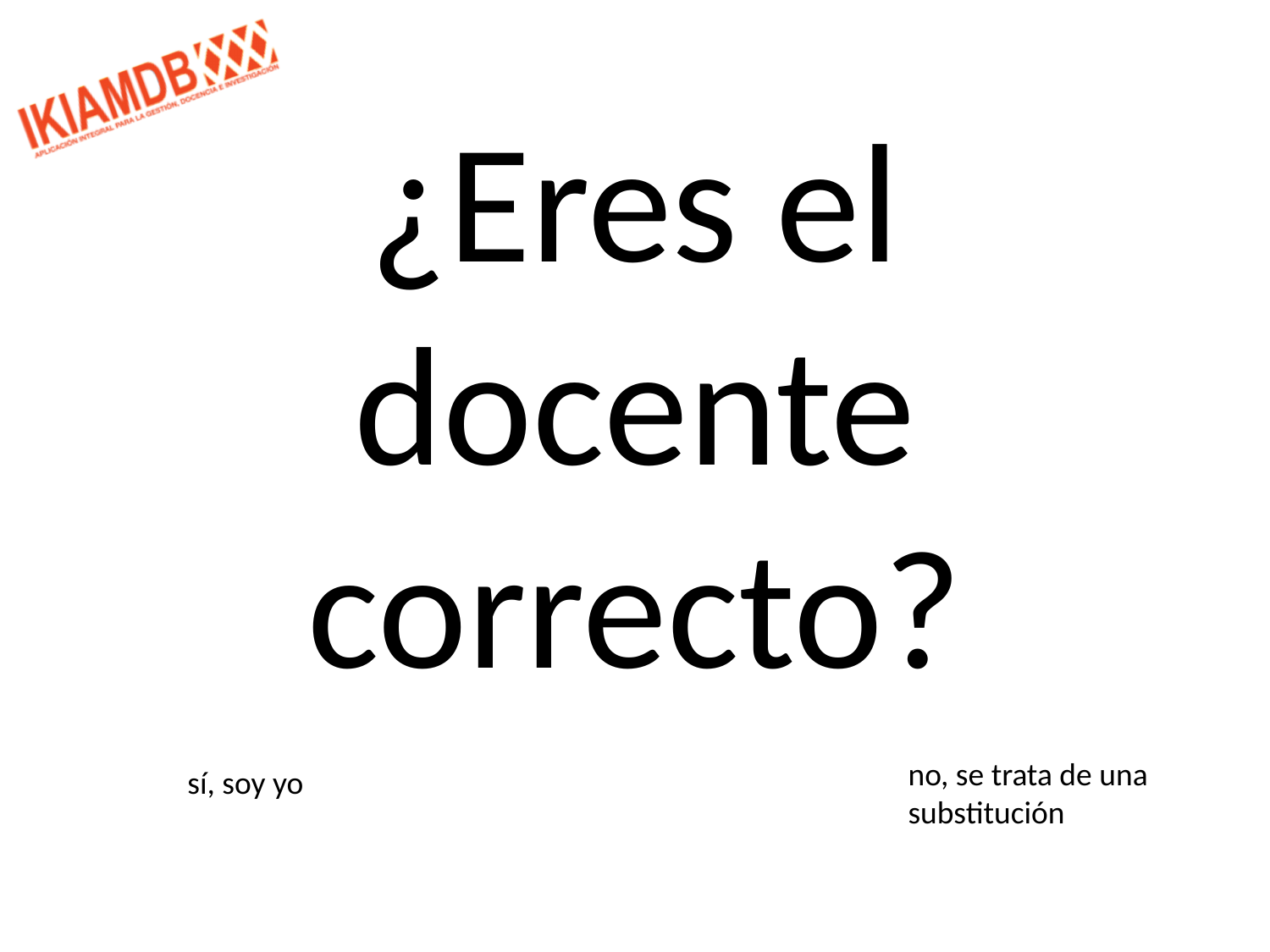

¿Eres el docente correcto?
no, se trata de una substitución

sí, soy yo